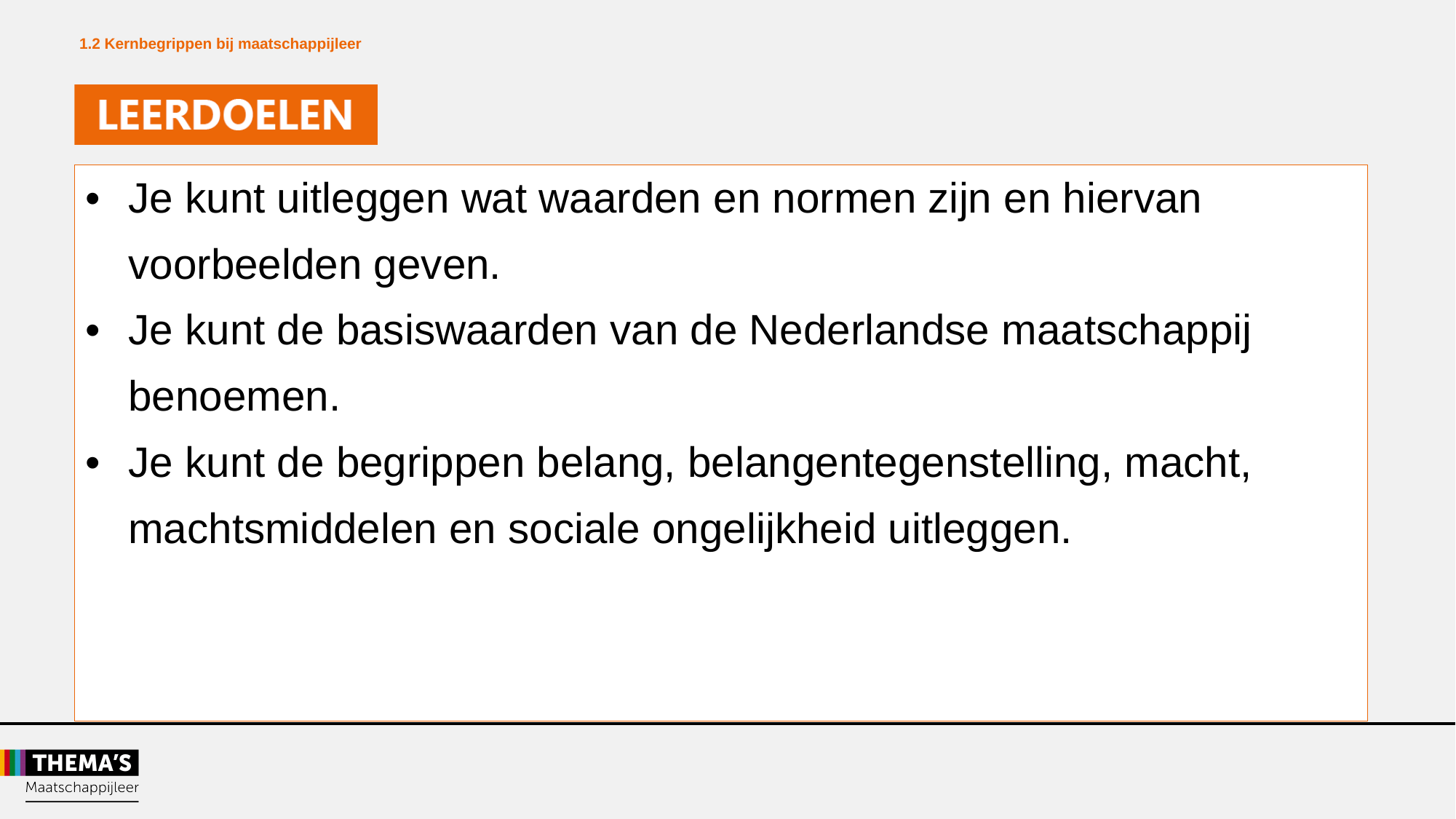

1.2 Kernbegrippen bij maatschappijleer
• 	Je kunt uitleggen wat waarden en normen zijn en hiervan
 	voorbeelden geven.
• 	Je kunt de basiswaarden van de Nederlandse maatschappij
	benoemen.
• 	Je kunt de begrippen belang, belangentegenstelling, macht,
	machtsmiddelen en sociale ongelijkheid uitleggen.